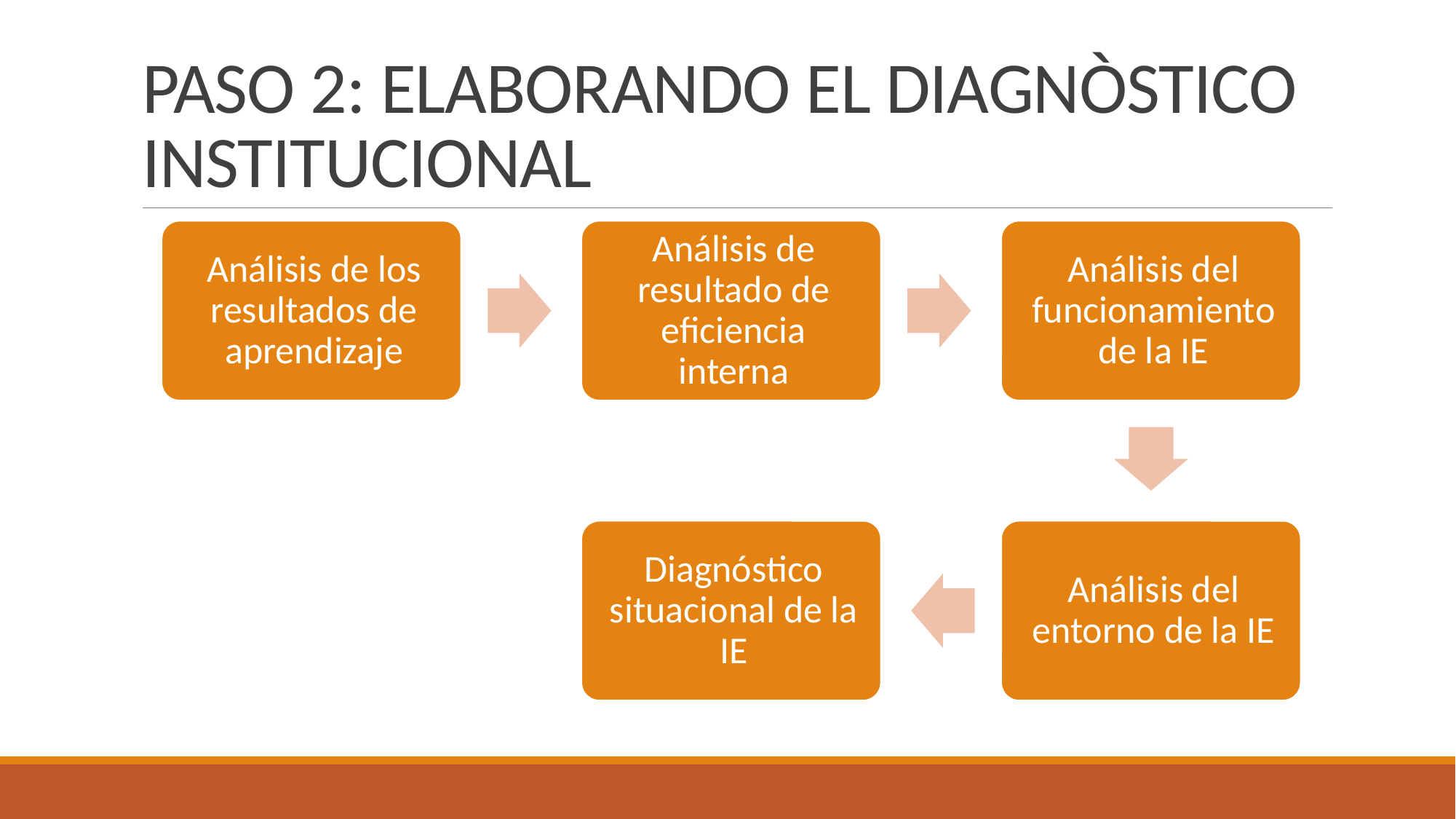

# PASO 2: ELABORANDO EL DIAGNÒSTICO INSTITUCIONAL
Análisis de los resultados de aprendizaje

Análisis de resultado de eficiencia interna

Análisis del funcionamiento de la IE

Análisis del entorno de la IE

Diagnóstico situacional de la IE